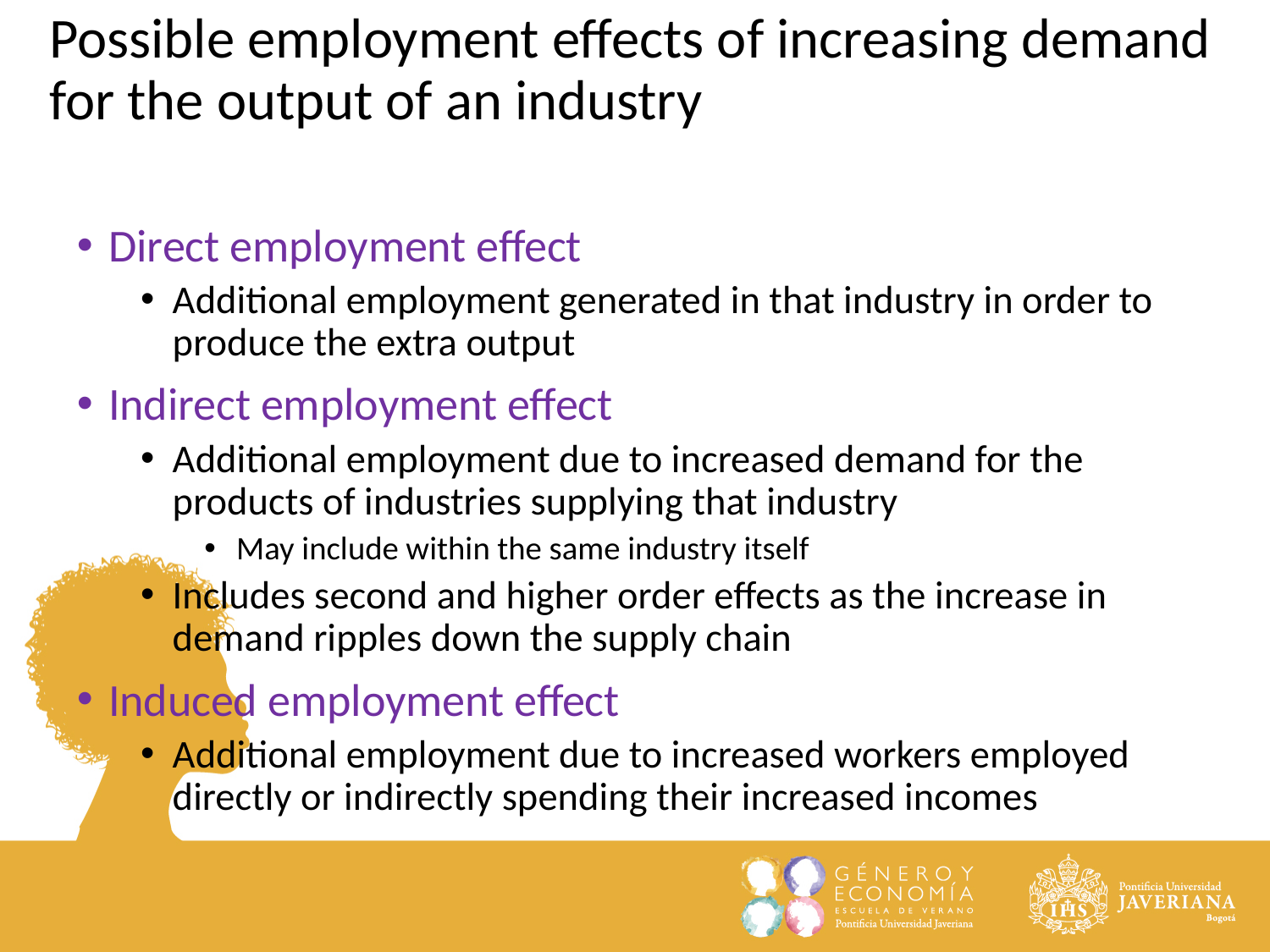

# Possible employment effects of increasing demand for the output of an industry
Direct employment effect
Additional employment generated in that industry in order to produce the extra output
Indirect employment effect
Additional employment due to increased demand for the products of industries supplying that industry
May include within the same industry itself
Includes second and higher order effects as the increase in demand ripples down the supply chain
Induced employment effect
Additional employment due to increased workers employed directly or indirectly spending their increased incomes